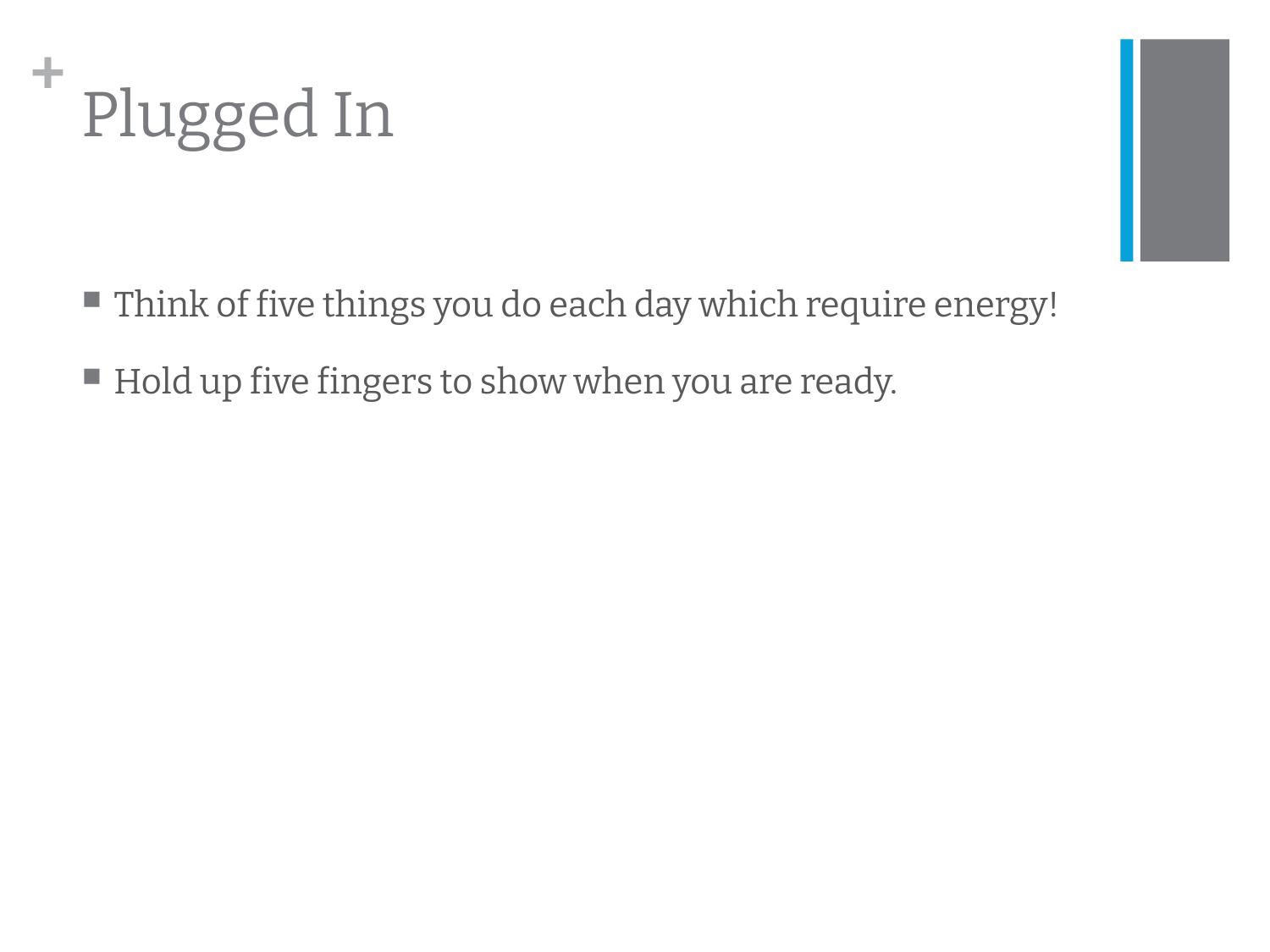

# Plugged In
Think of five things you do each day which require energy!
Hold up five fingers to show when you are ready.